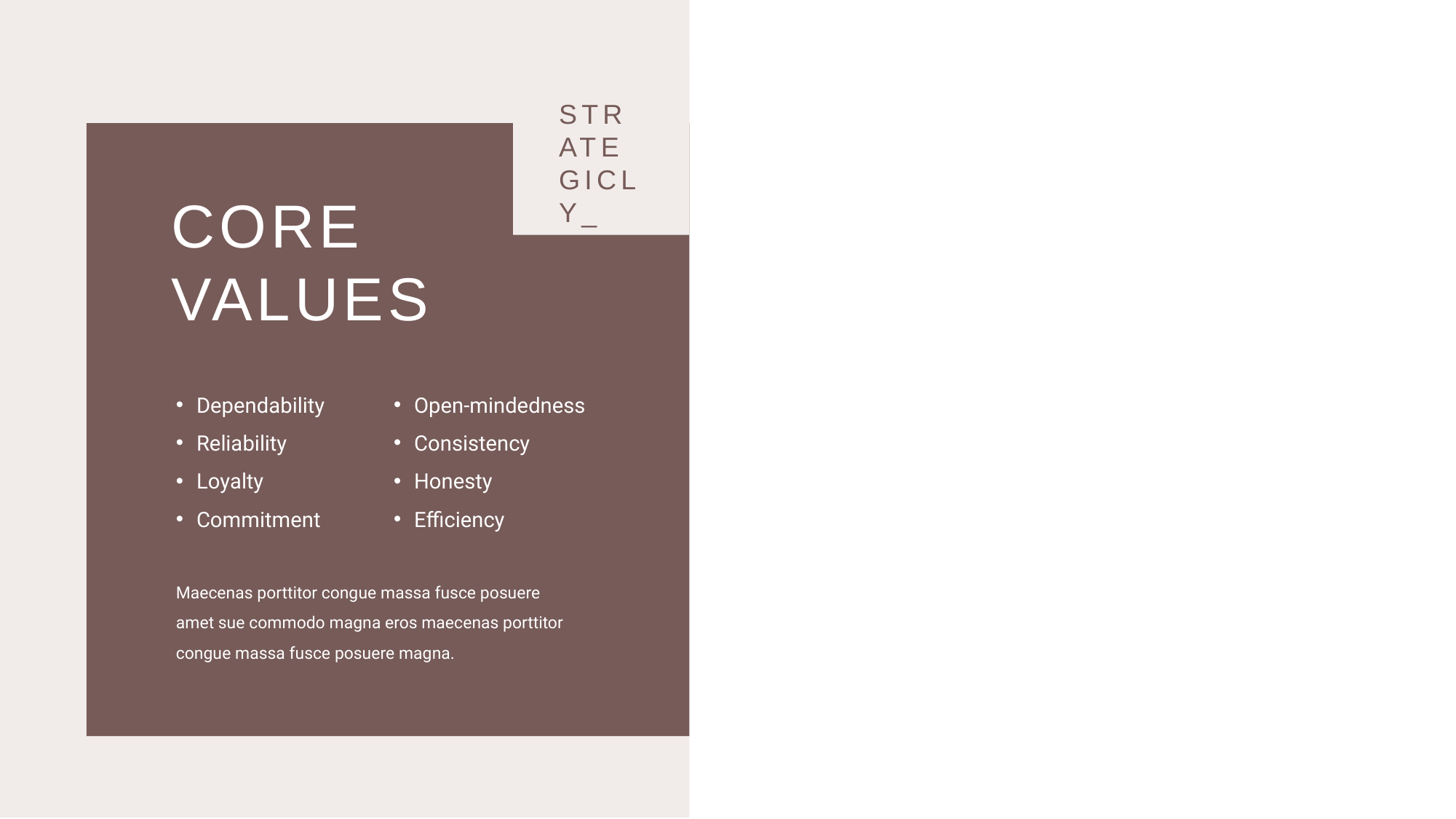

STRATEGICLY_

CORE VALUES
Open-mindedness
Consistency
Honesty
Efficiency
Dependability
Reliability
Loyalty
Commitment
Maecenas porttitor congue massa fusce posuere amet sue commodo magna eros maecenas porttitor congue massa fusce posuere magna.